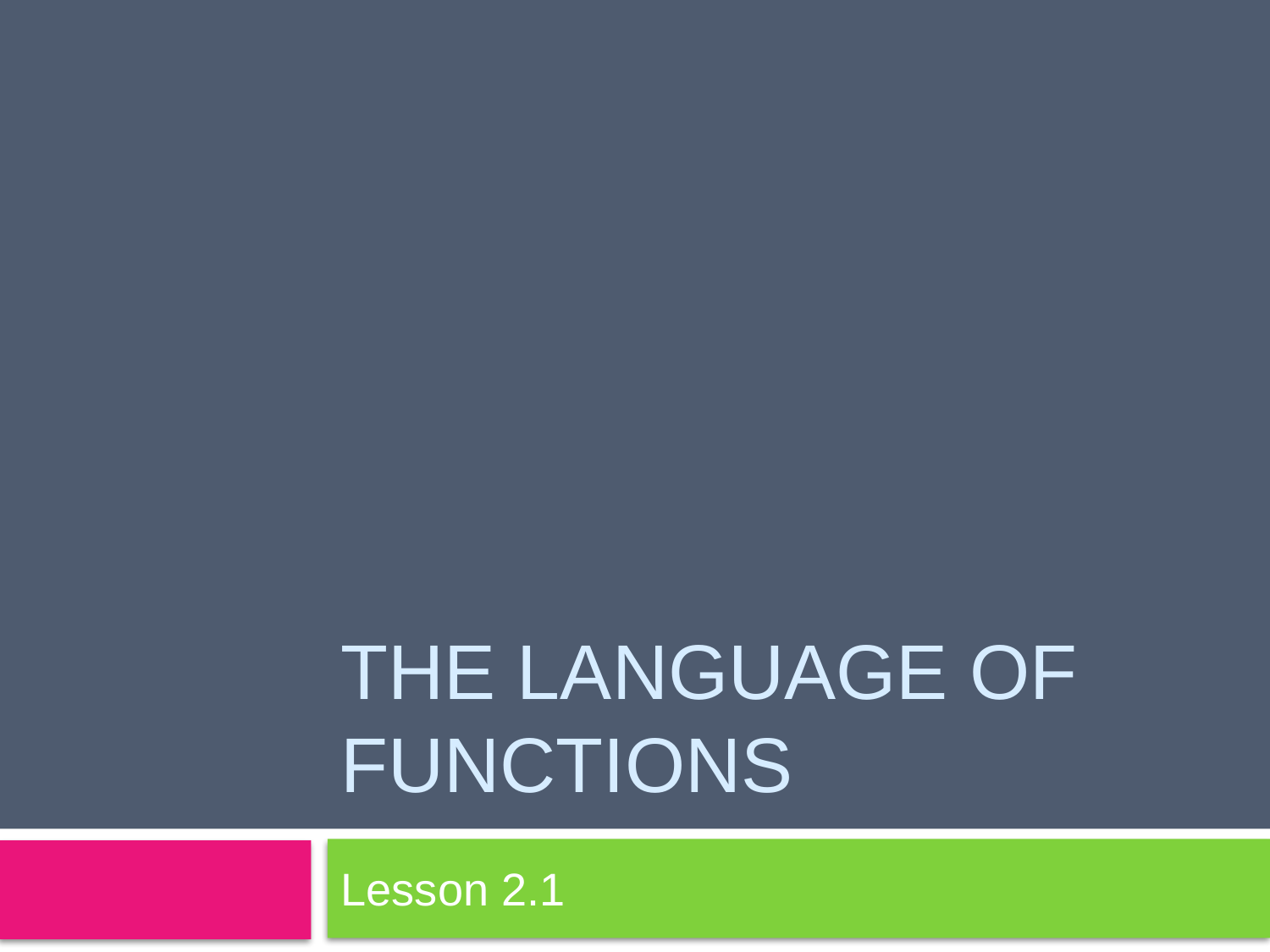

# The Language of functions
Lesson 2.1